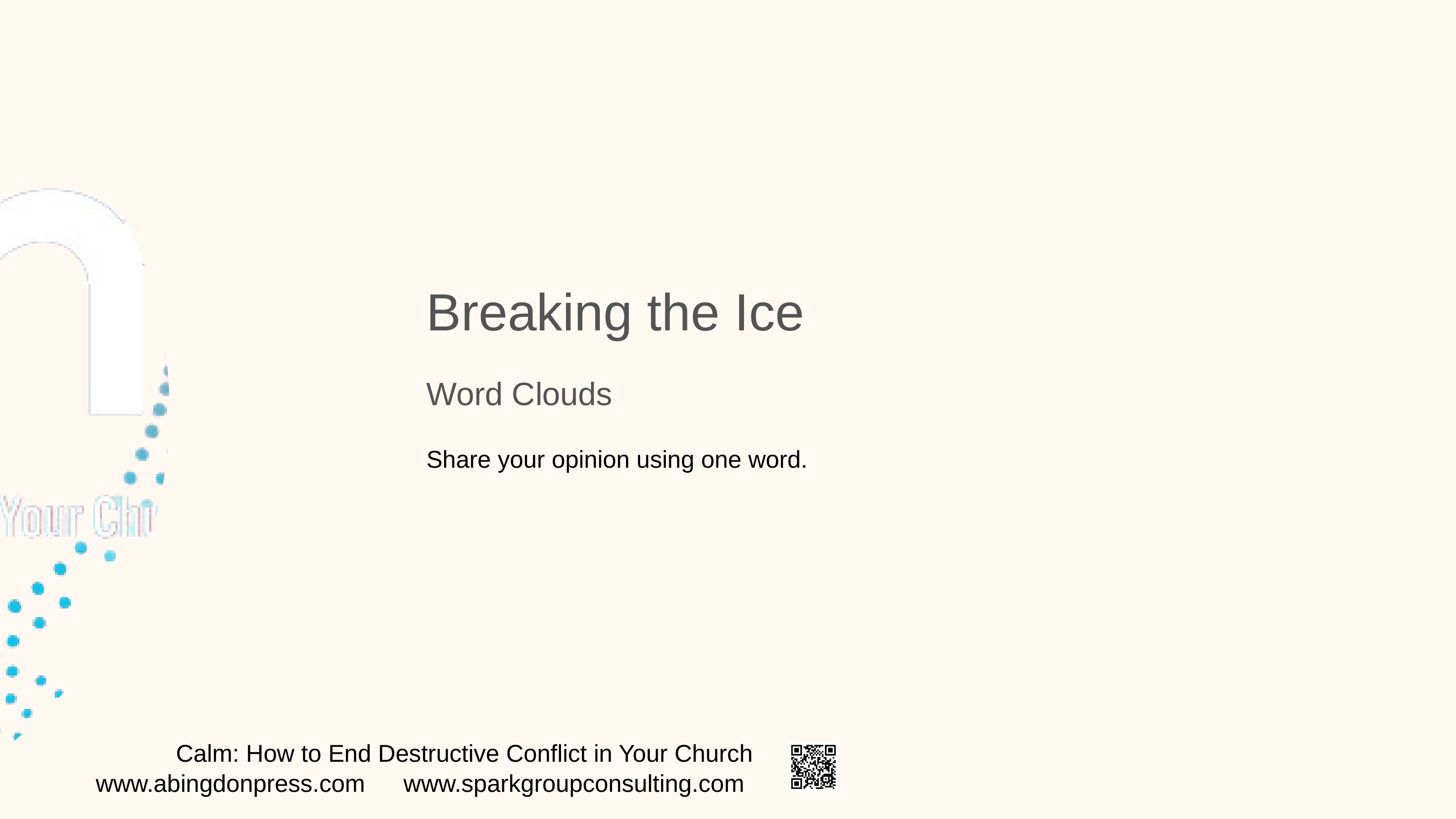

Breaking the Ice
Word Clouds
Share your opinion using one word.

Calm: How to End Destructive Conflict in Your Church

www.abingdonpress.com
www.sparkgroupconsulting.com